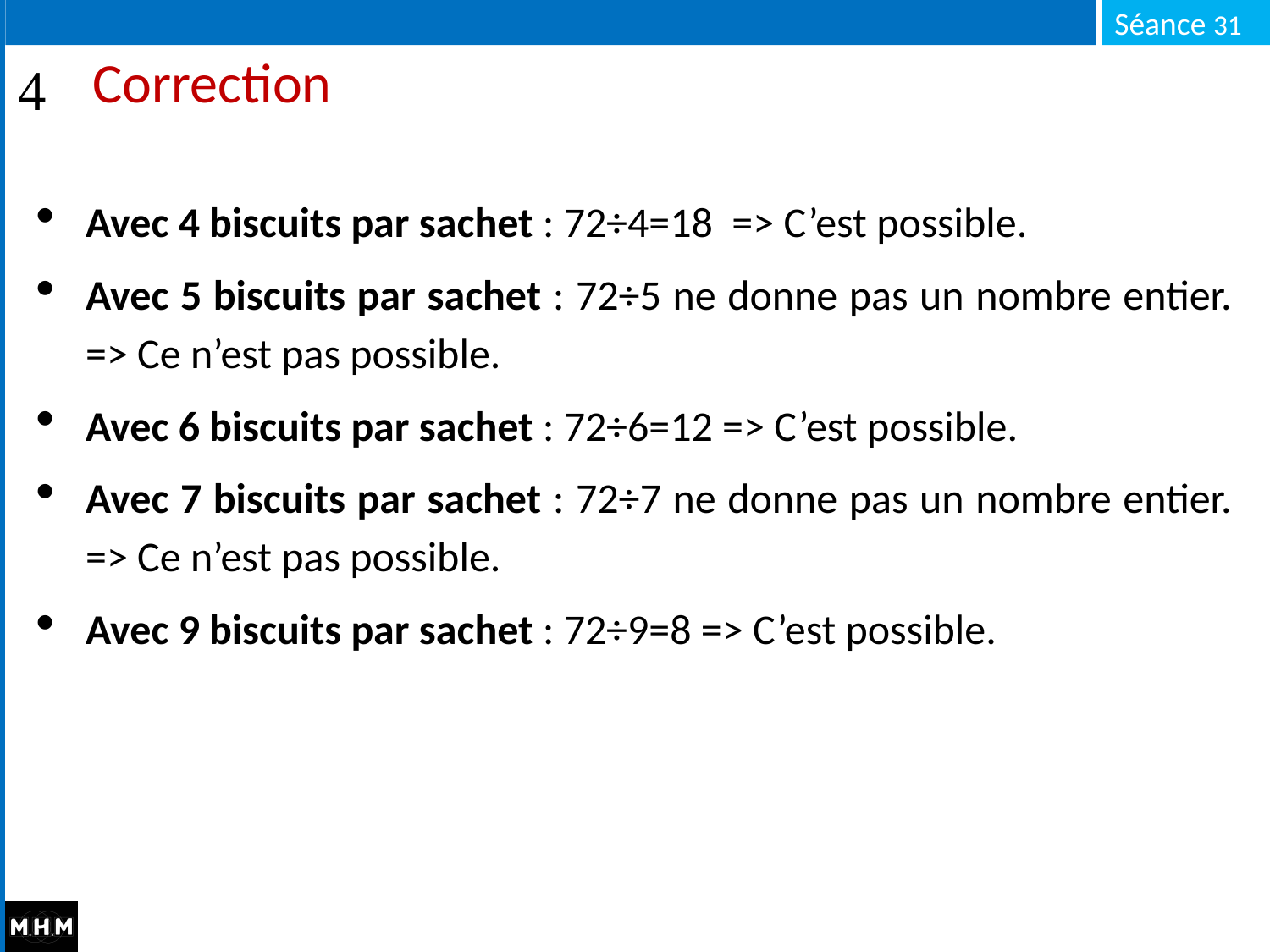

# Correction
Avec 4 biscuits par sachet : 72÷4=18  => C’est possible.
Avec 5 biscuits par sachet : 72÷5 ne donne pas un nombre entier. => Ce n’est pas possible.
Avec 6 biscuits par sachet : 72÷6=12 => C’est possible.
Avec 7 biscuits par sachet : 72÷7 ne donne pas un nombre entier. => Ce n’est pas possible.
Avec 9 biscuits par sachet : 72÷9=8 => C’est possible.